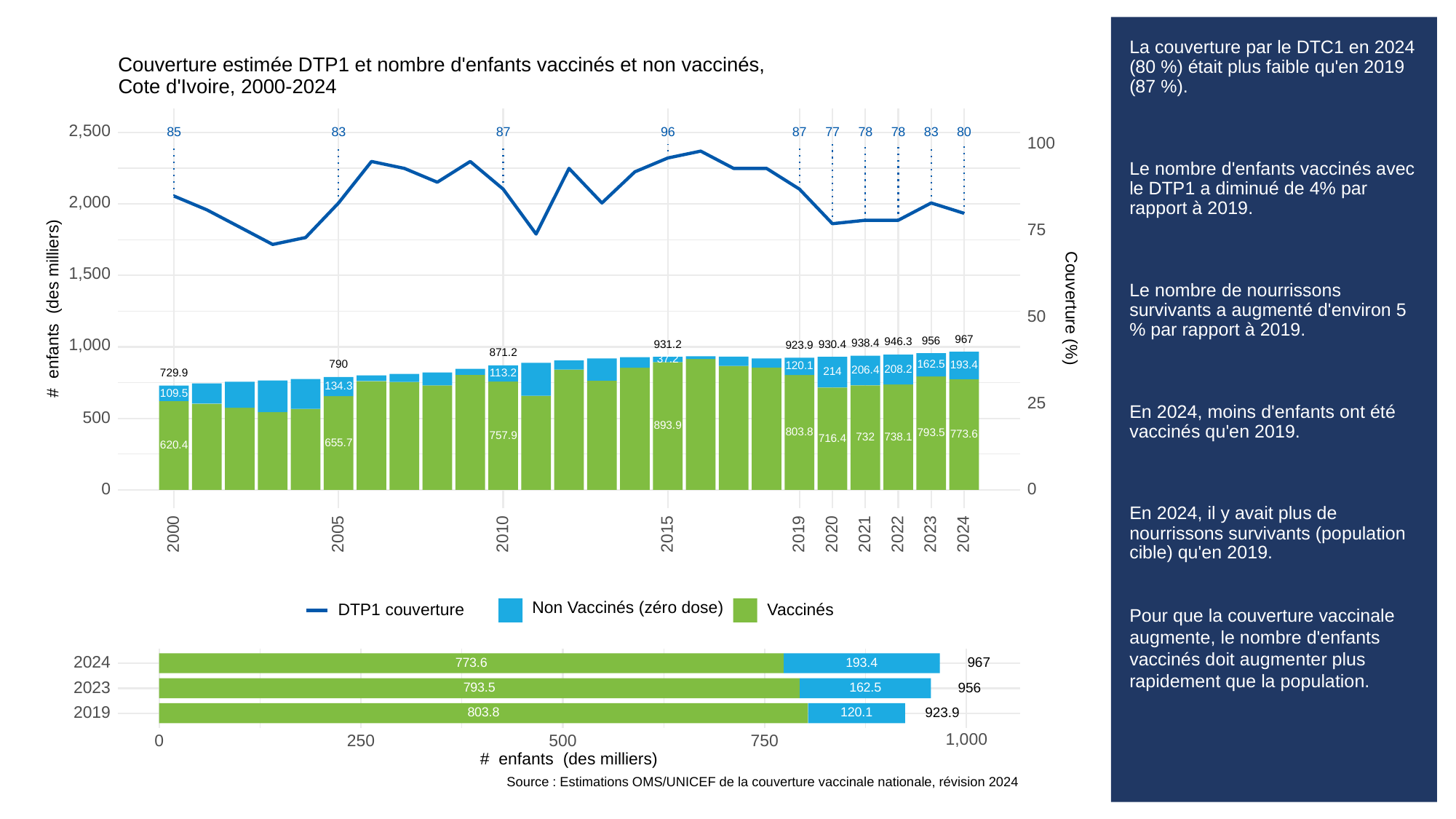

# La couverture par le DTC1 en 2024 (80 %) était plus faible qu'en 2019 (87 %).

Le nombre d'enfants vaccinés avec le DTP1 a diminué de 4% par rapport à 2019.

Le nombre de nourrissons survivants a augmenté d'environ 5 % par rapport à 2019.

En 2024, moins d'enfants ont été vaccinés qu'en 2019.

En 2024, il y avait plus de nourrissons survivants (population cible) qu'en 2019.

Pour que la couverture vaccinale augmente, le nombre d'enfants vaccinés doit augmenter plus rapidement que la population.

Couverture estimée DTP1 et nombre d'enfants vaccinés et non vaccinés,
Cote d'Ivoire, 2000-2024

2,500
83
83
85
87
96
87
78
78
80
77

100

2,000

75

1,500

#  enfants  (des milliers)
Couverture (%)
50

967
956
946.3
1,000
938.4
931.2
930.4
923.9

871.2

37.2

162.5
790
193.4

120.1

208.2

206.4

214

113.2
729.9

134.3

109.5

25

500

893.9
803.8
793.5
773.6
757.9
738.1
732
716.4
655.7
620.4

0
0

2023
2000
2005
2010
2015
2019
2020
2021
2022
2024

Non Vaccinés (zéro dose)
Vaccinés
DTP1 couverture

2024
967
773.6
193.4

2023
956
793.5
162.5

2019
923.9
803.8
120.1

1,000
0
250
500
750
#  enfants  (des milliers)
Source : Estimations OMS/UNICEF de la couverture vaccinale nationale, révision 2024